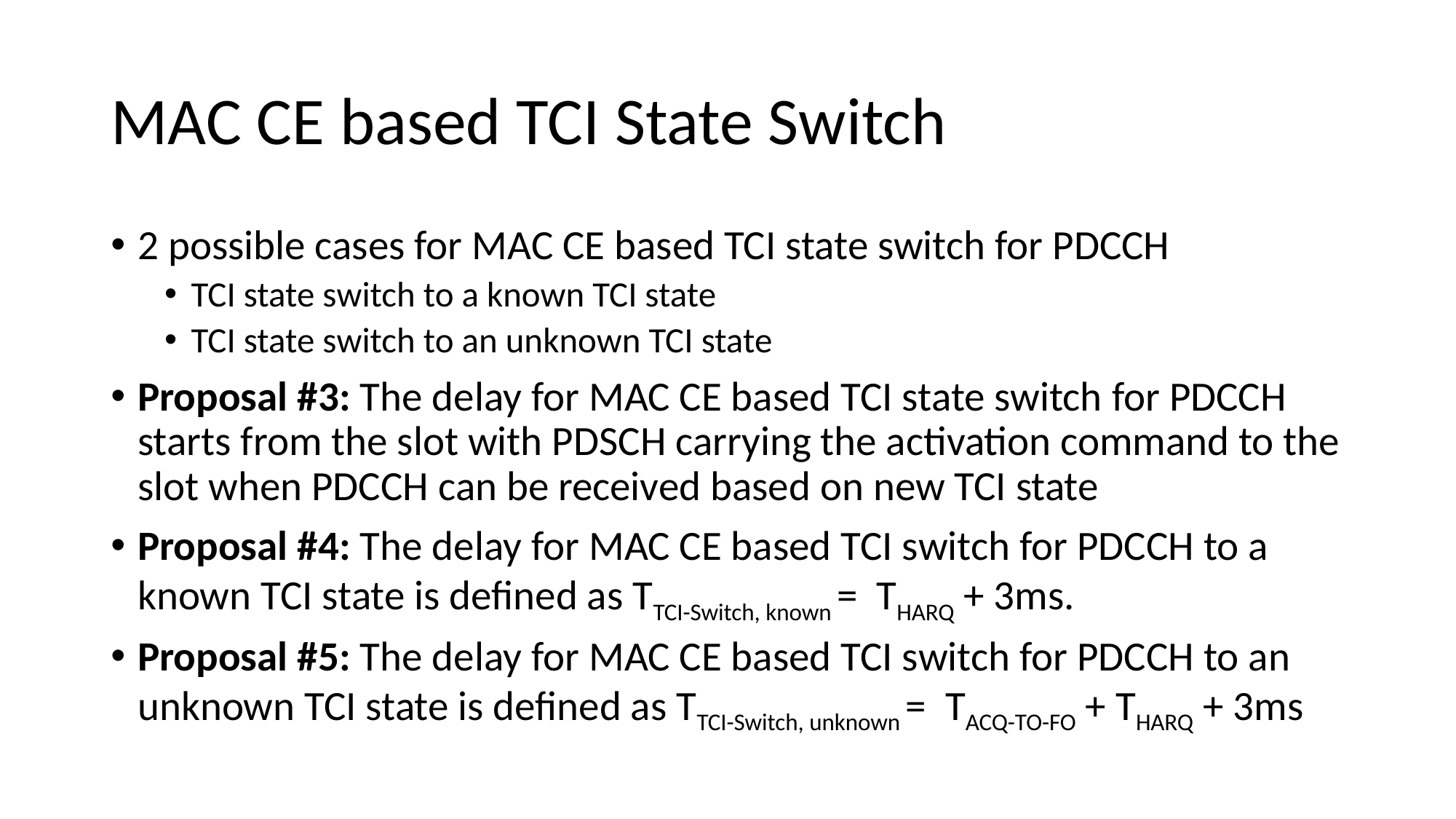

# MAC CE based TCI State Switch
2 possible cases for MAC CE based TCI state switch for PDCCH
TCI state switch to a known TCI state
TCI state switch to an unknown TCI state
Proposal #3: The delay for MAC CE based TCI state switch for PDCCH starts from the slot with PDSCH carrying the activation command to the slot when PDCCH can be received based on new TCI state
Proposal #4: The delay for MAC CE based TCI switch for PDCCH to a known TCI state is defined as TTCI-Switch, known =  THARQ + 3ms.
Proposal #5: The delay for MAC CE based TCI switch for PDCCH to an unknown TCI state is defined as TTCI-Switch, unknown =  TACQ-TO-FO + THARQ + 3ms